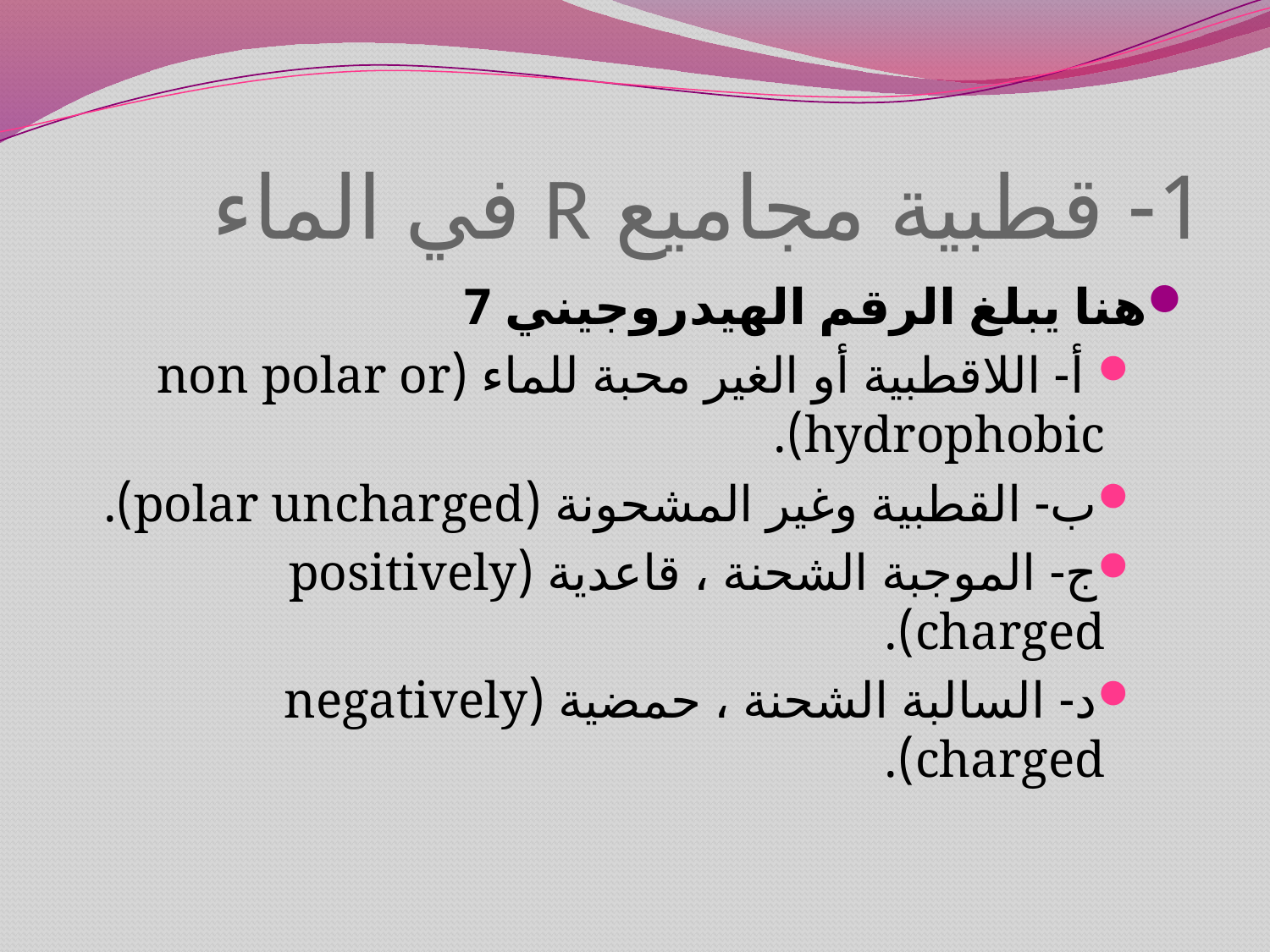

# 1- قطبية مجاميع R في الماء
هنا يبلغ الرقم الهيدروجيني 7
 أ- اللاقطبية أو الغير محبة للماء (non polar or hydrophobic).
ب- القطبية وغير المشحونة (polar uncharged).
ج- الموجبة الشحنة ، قاعدية (positively charged).
د- السالبة الشحنة ، حمضية (negatively charged).